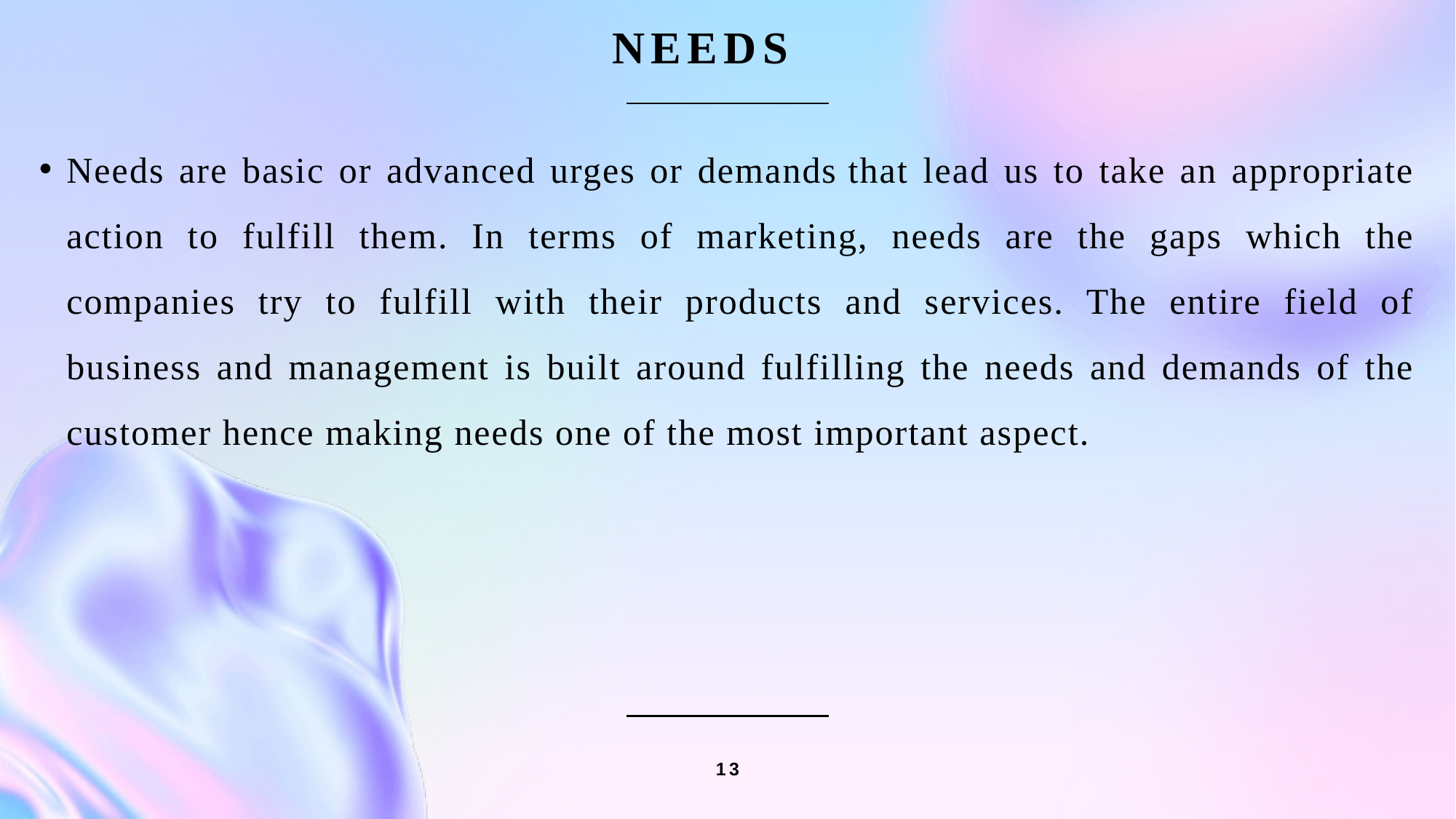

# Needs
Needs are basic or advanced urges or demands that lead us to take an appropriate action to fulfill them. In terms of marketing, needs are the gaps which the companies try to fulfill with their products and services. The entire field of business and management is built around fulfilling the needs and demands of the customer hence making needs one of the most important aspect.

13